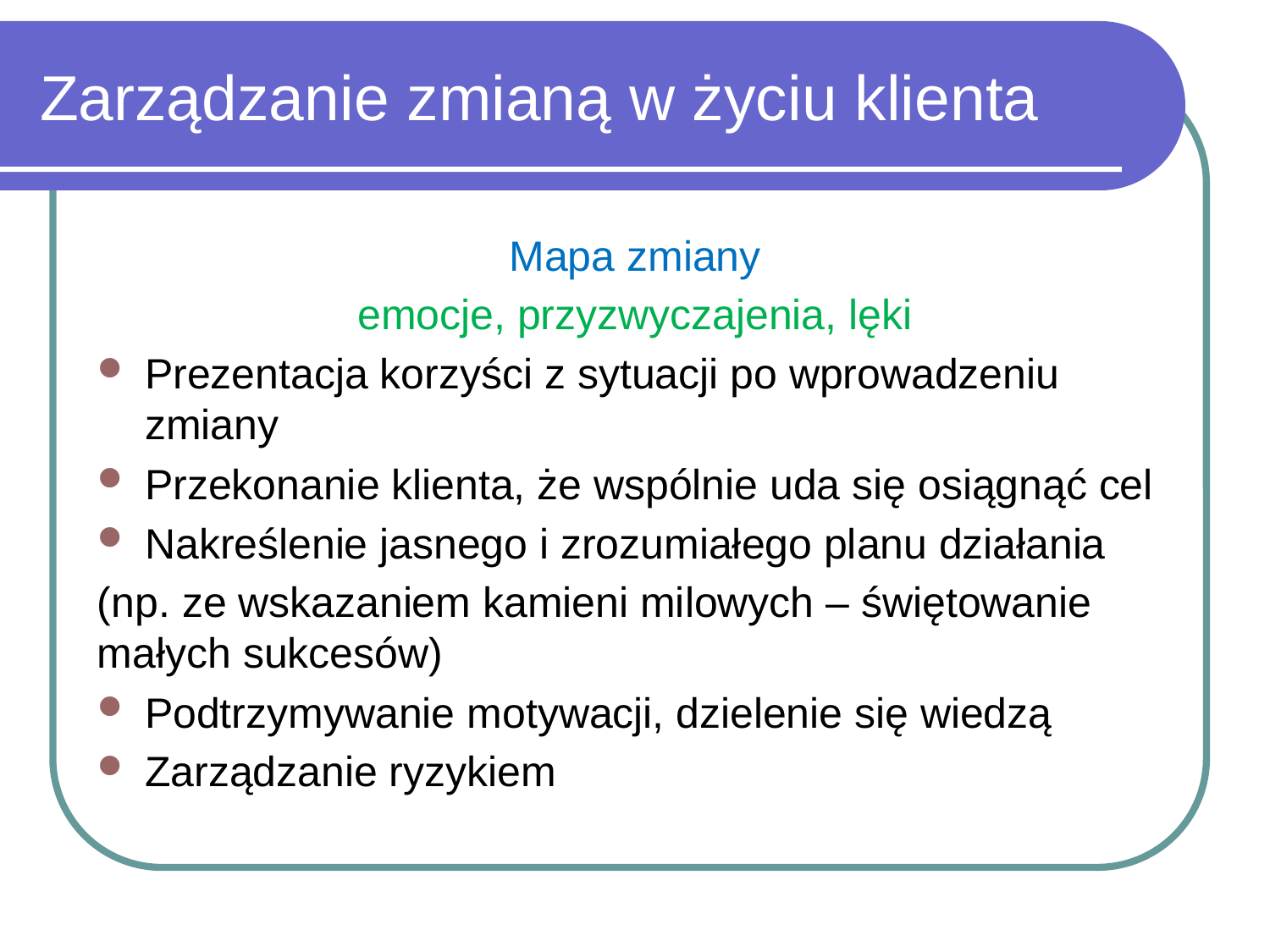

# Zarządzanie zmianą w życiu klienta
Mapa zmiany
emocje, przyzwyczajenia, lęki
Prezentacja korzyści z sytuacji po wprowadzeniu zmiany
Przekonanie klienta, że wspólnie uda się osiągnąć cel
Nakreślenie jasnego i zrozumiałego planu działania
(np. ze wskazaniem kamieni milowych – świętowanie małych sukcesów)
Podtrzymywanie motywacji, dzielenie się wiedzą
Zarządzanie ryzykiem